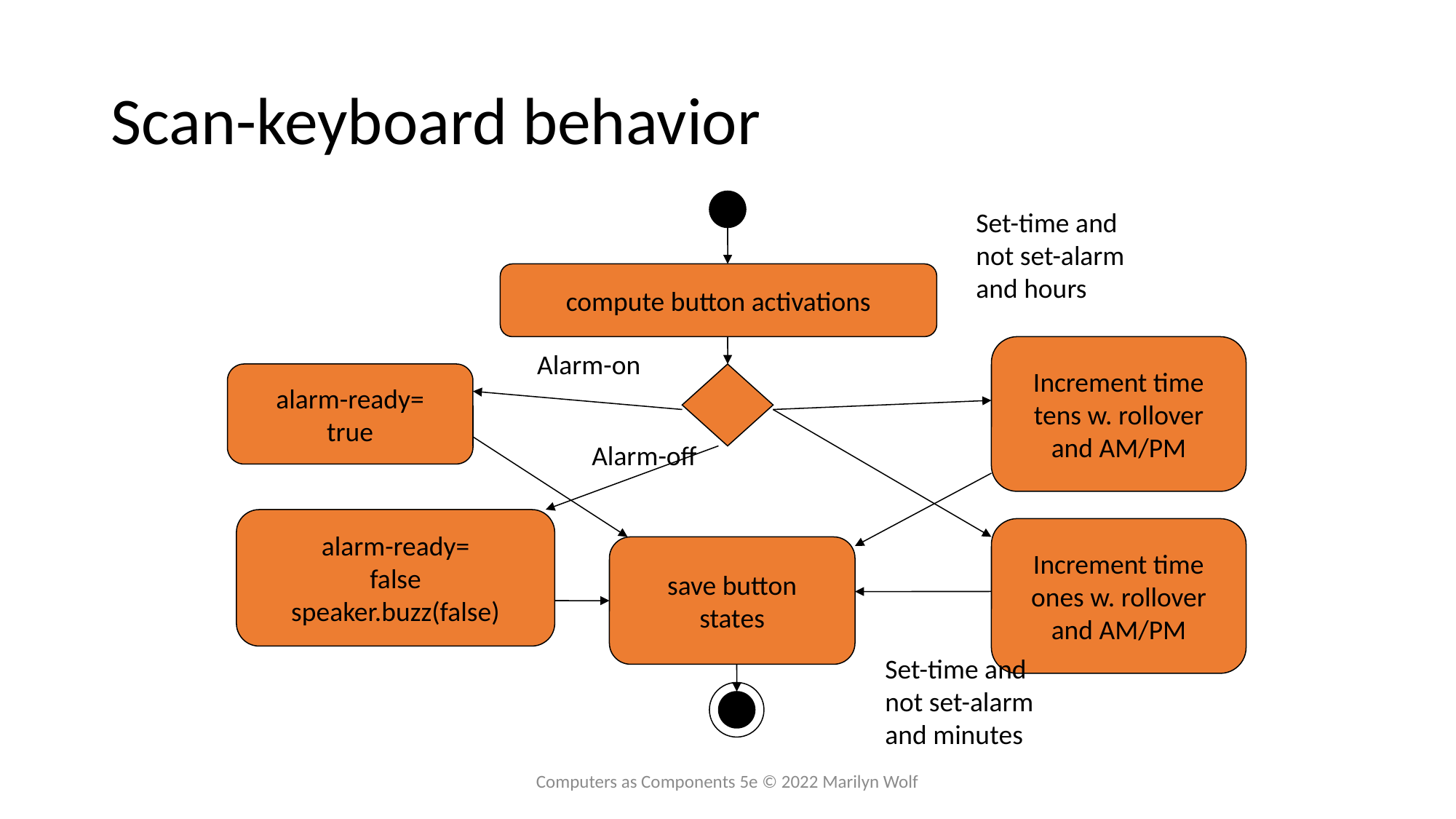

# Scan-keyboard behavior

Set-time and
not set-alarm
and hours

compute button activations

Increment time
tens w. rollover
and AM/PM
Alarm-on
alarm-ready=
true

Alarm-off

alarm-ready=
false
speaker.buzz(false)
Increment time
ones w. rollover
and AM/PM
save button
states

Set-time and
not set-alarm
and minutes

Computers as Components 5e © 2022 Marilyn Wolf